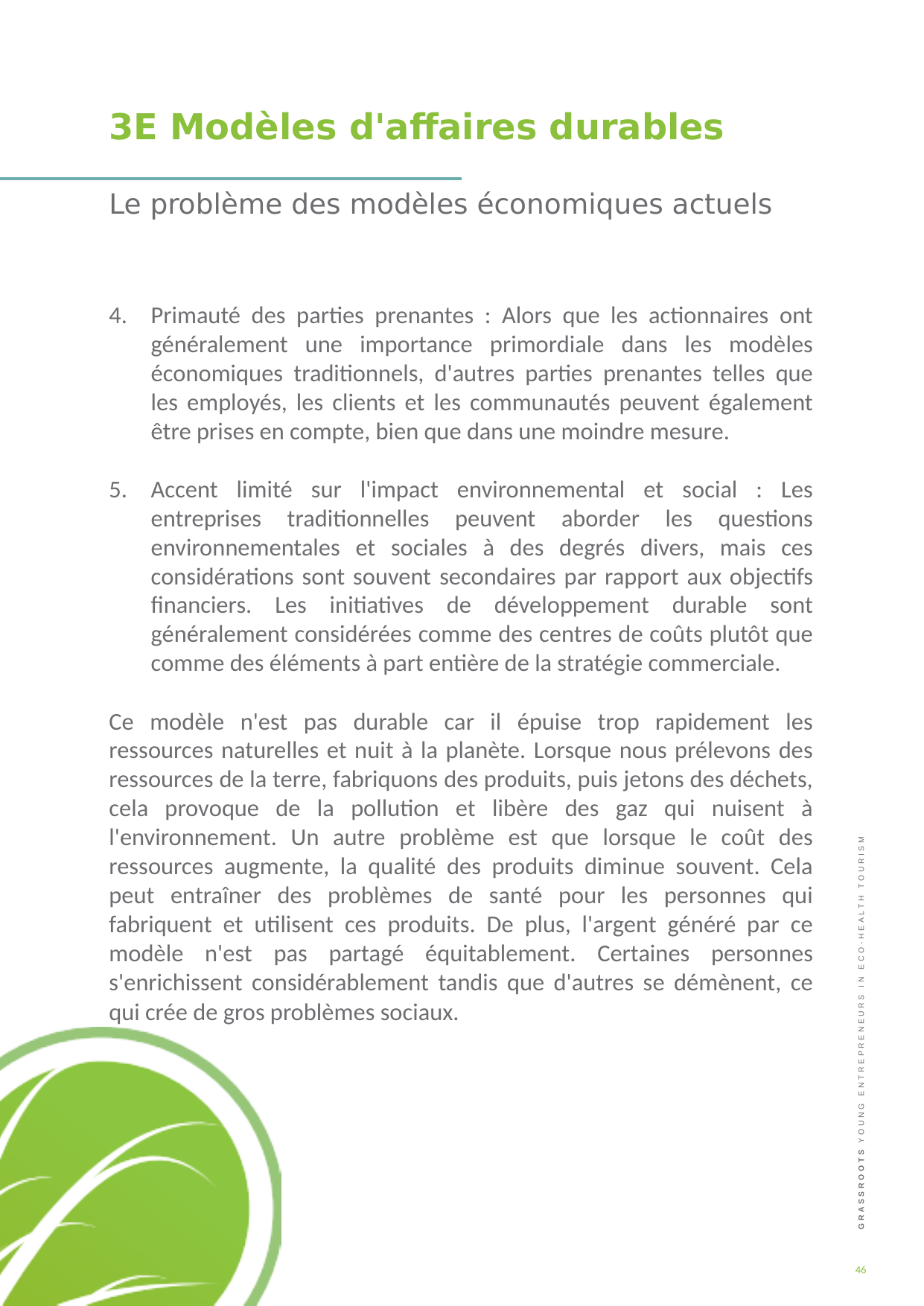

3E Modèles d'affaires durables
Le problème des modèles économiques actuels
Primauté des parties prenantes : Alors que les actionnaires ont généralement une importance primordiale dans les modèles économiques traditionnels, d'autres parties prenantes telles que les employés, les clients et les communautés peuvent également être prises en compte, bien que dans une moindre mesure.

Accent limité sur l'impact environnemental et social : Les entreprises traditionnelles peuvent aborder les questions environnementales et sociales à des degrés divers, mais ces considérations sont souvent secondaires par rapport aux objectifs financiers. Les initiatives de développement durable sont généralement considérées comme des centres de coûts plutôt que comme des éléments à part entière de la stratégie commerciale.

Ce modèle n'est pas durable car il épuise trop rapidement les ressources naturelles et nuit à la planète. Lorsque nous prélevons des ressources de la terre, fabriquons des produits, puis jetons des déchets, cela provoque de la pollution et libère des gaz qui nuisent à l'environnement. Un autre problème est que lorsque le coût des ressources augmente, la qualité des produits diminue souvent. Cela peut entraîner des problèmes de santé pour les personnes qui fabriquent et utilisent ces produits. De plus, l'argent généré par ce modèle n'est pas partagé équitablement. Certaines personnes s'enrichissent considérablement tandis que d'autres se démènent, ce qui crée de gros problèmes sociaux.

46